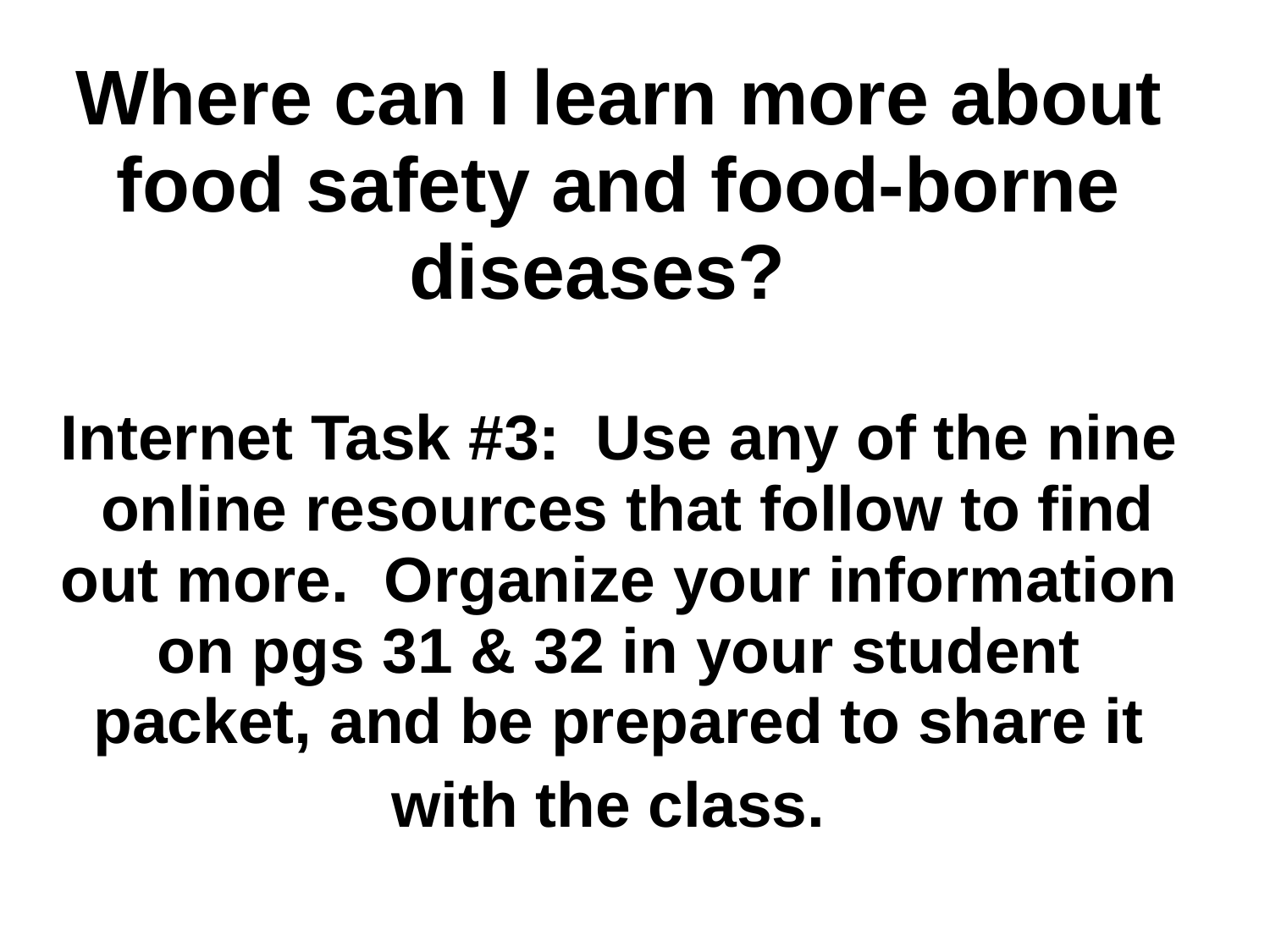

Where can I learn more about food safety and food-borne diseases?
Internet Task #3:  Use any of the nine  online resources that follow to find out more.  Organize your information on pgs 31 & 32 in your student packet, and be prepared to share it with the class.